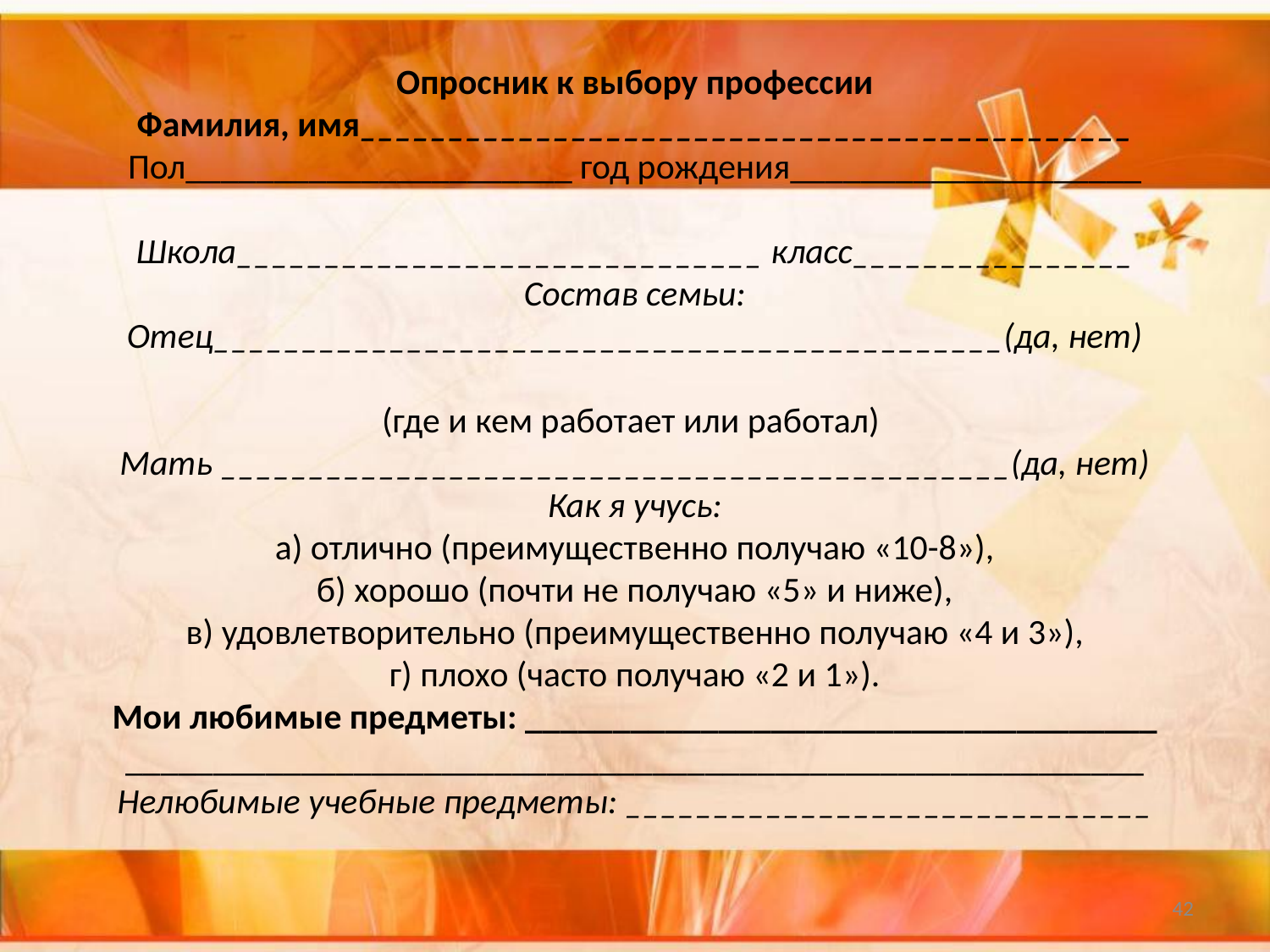

# Опросник к выбору профессии Фамилия, имя____________________________________________ Пол______________________ год рождения____________________   Школа______________________________ класс________________ Состав семьи: Отец_____________________________________________(да, нет) (где и кем работает или работал)  Мать _____________________________________________(да, нет) Как я учусь: а) отлично (преимущественно получаю «10-8»), б) хорошо (почти не получаю «5» и ниже), в) удовлетворительно (преимущественно получаю «4 и 3»), г) плохо (часто получаю «2 и 1»). Мои любимые предметы: ____________________________________ __________________________________________________________ Нелюбимые учебные предметы: ______________________________

42